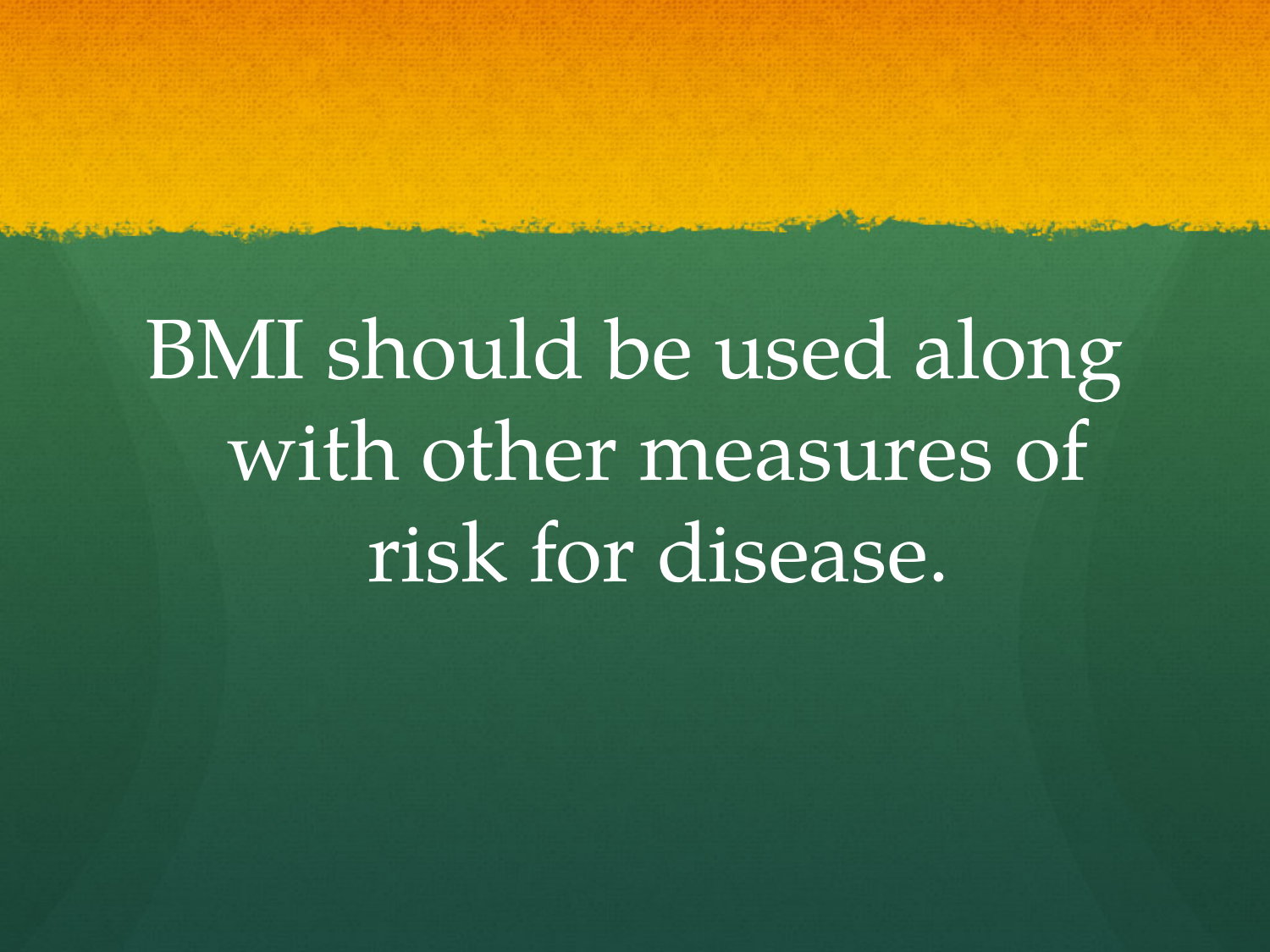

#
BMI should be used along with other measures of risk for disease.